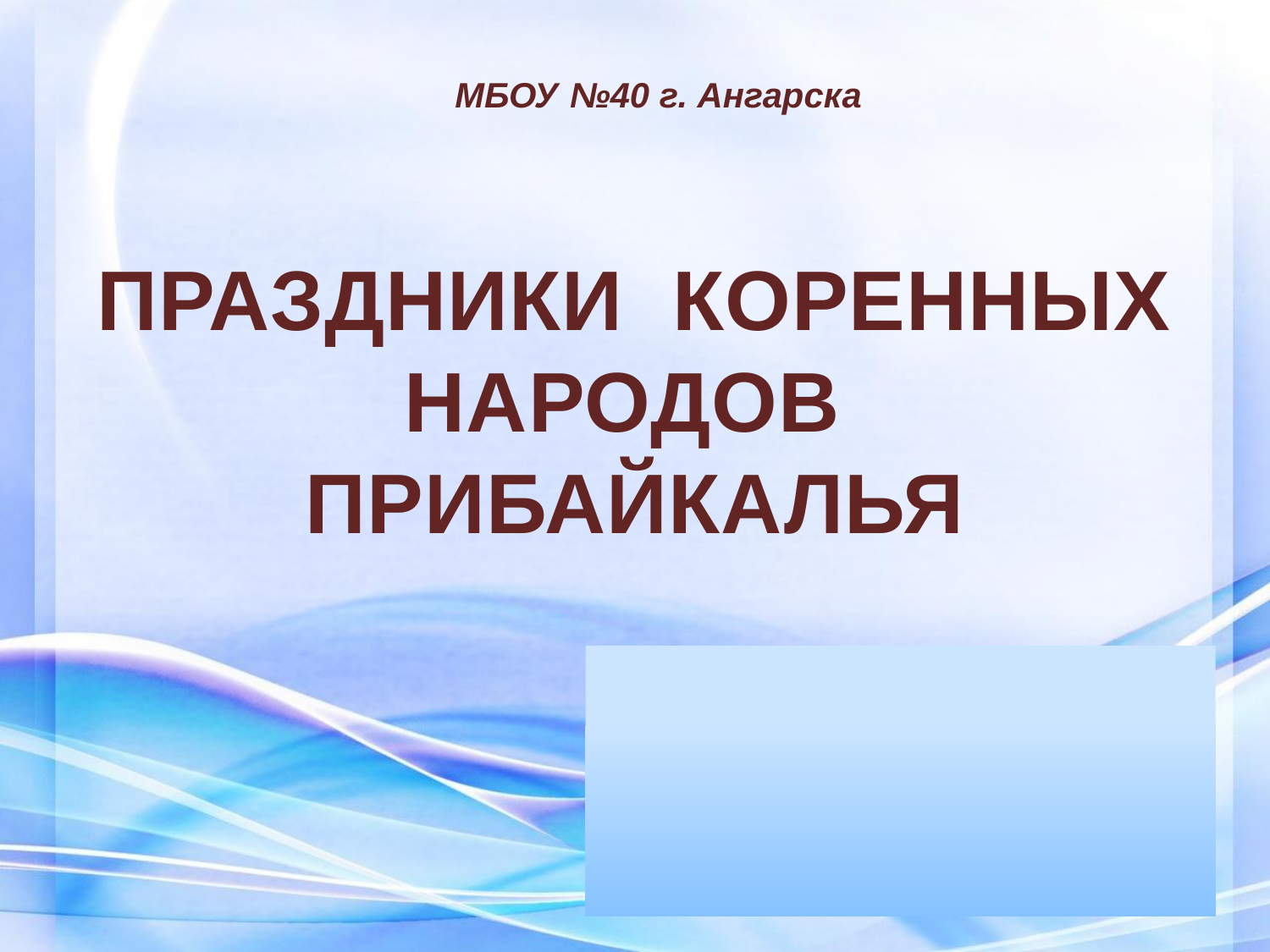

МБОУ №40 г. Ангарска
# ПРАЗДНИКИ  КОРЕННЫХ НАРОДОВ  ПРИБАЙКАЛЬЯ